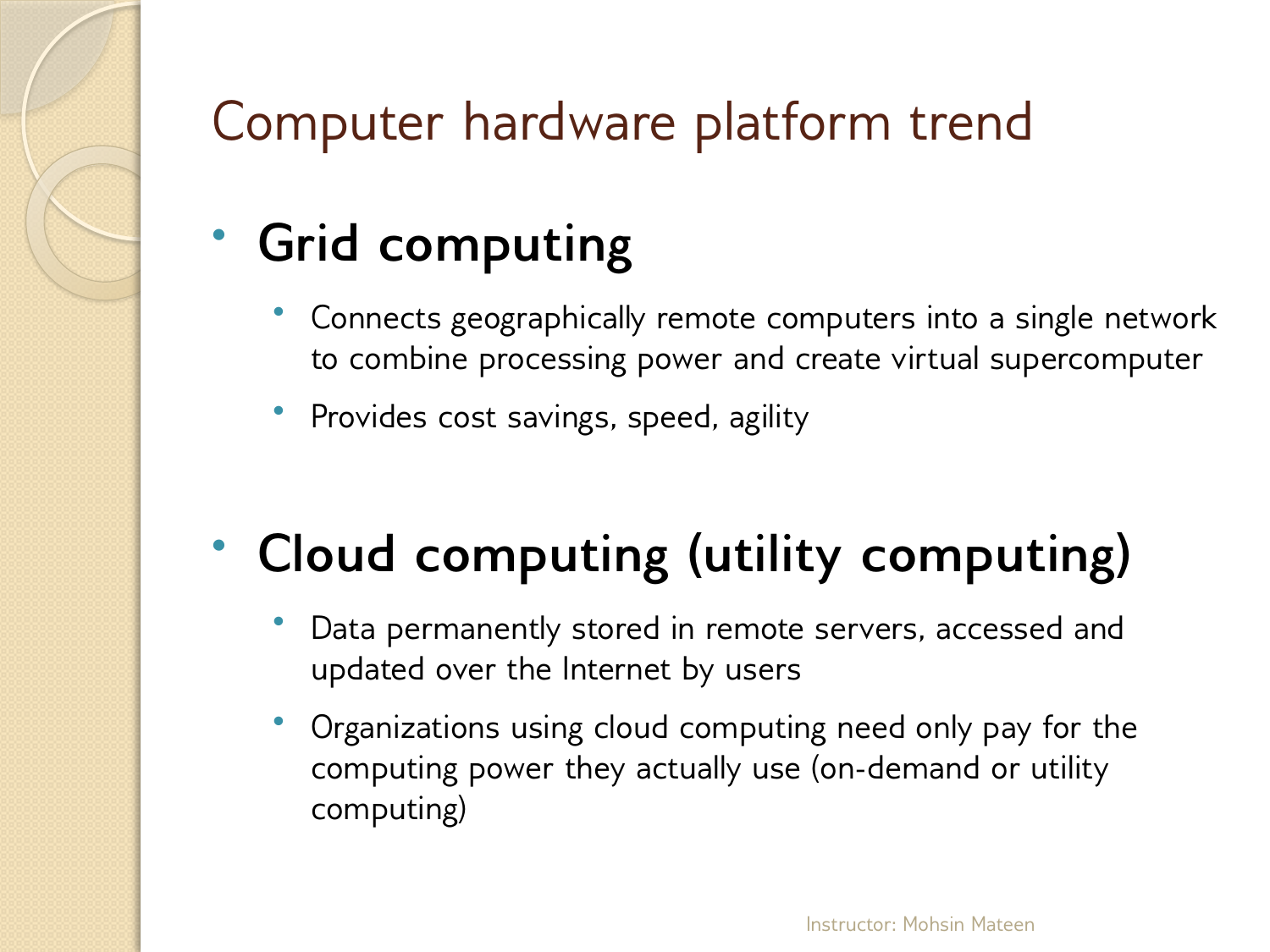

# Computer hardware platform trend
Grid computing
Connects geographically remote computers into a single network to combine processing power and create virtual supercomputer
Provides cost savings, speed, agility

Cloud computing (utility computing)
Data permanently stored in remote servers, accessed and updated over the Internet by users
Organizations using cloud computing need only pay for the computing power they actually use (on-demand or utility computing)

Instructor: Mohsin Mateen